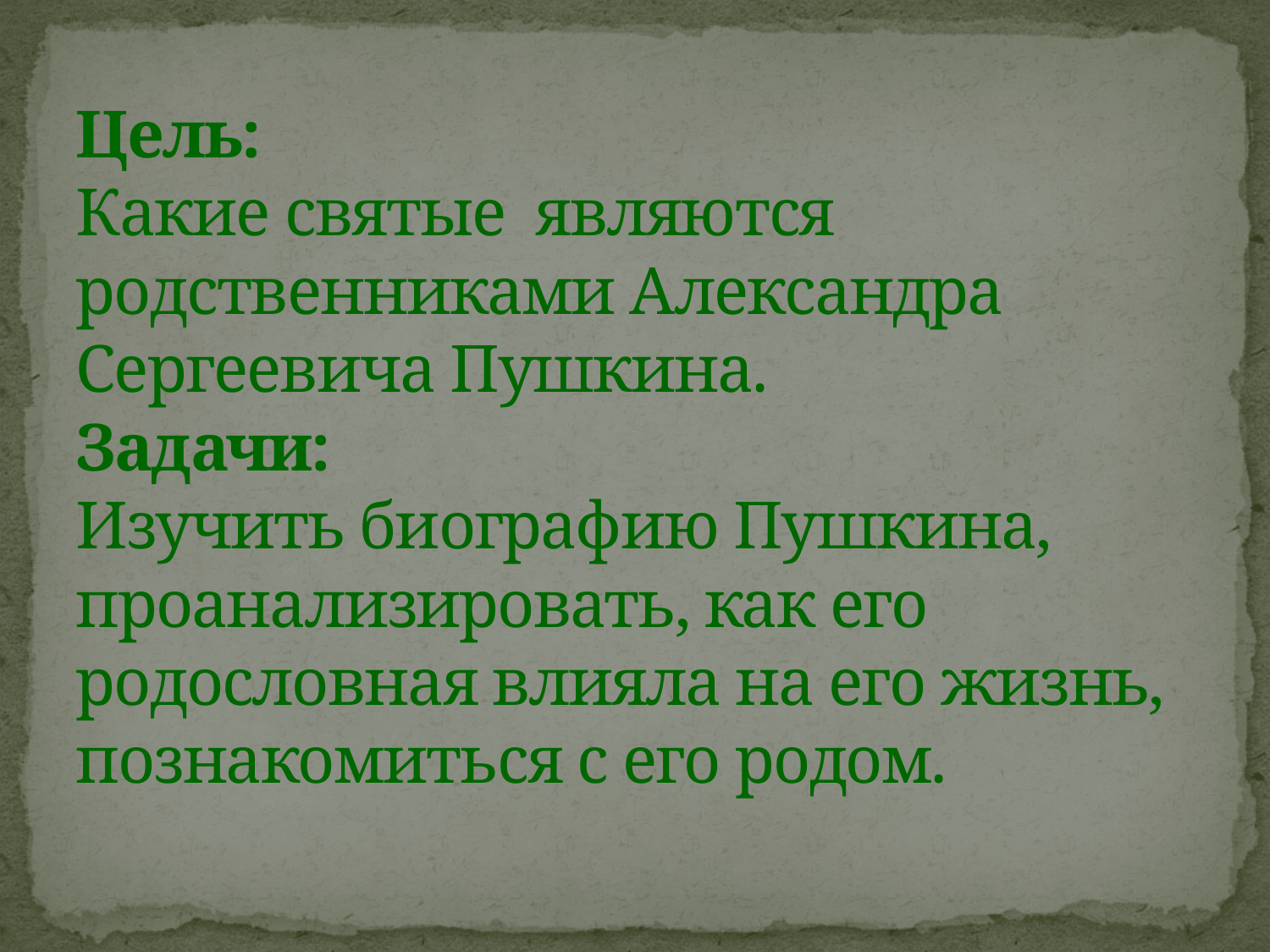

# Цель: Какие святые  являются родственниками Александра Сергеевича Пушкина. Задачи: Изучить биографию Пушкина, проанализировать, как его родословная влияла на его жизнь, познакомиться с его родом.